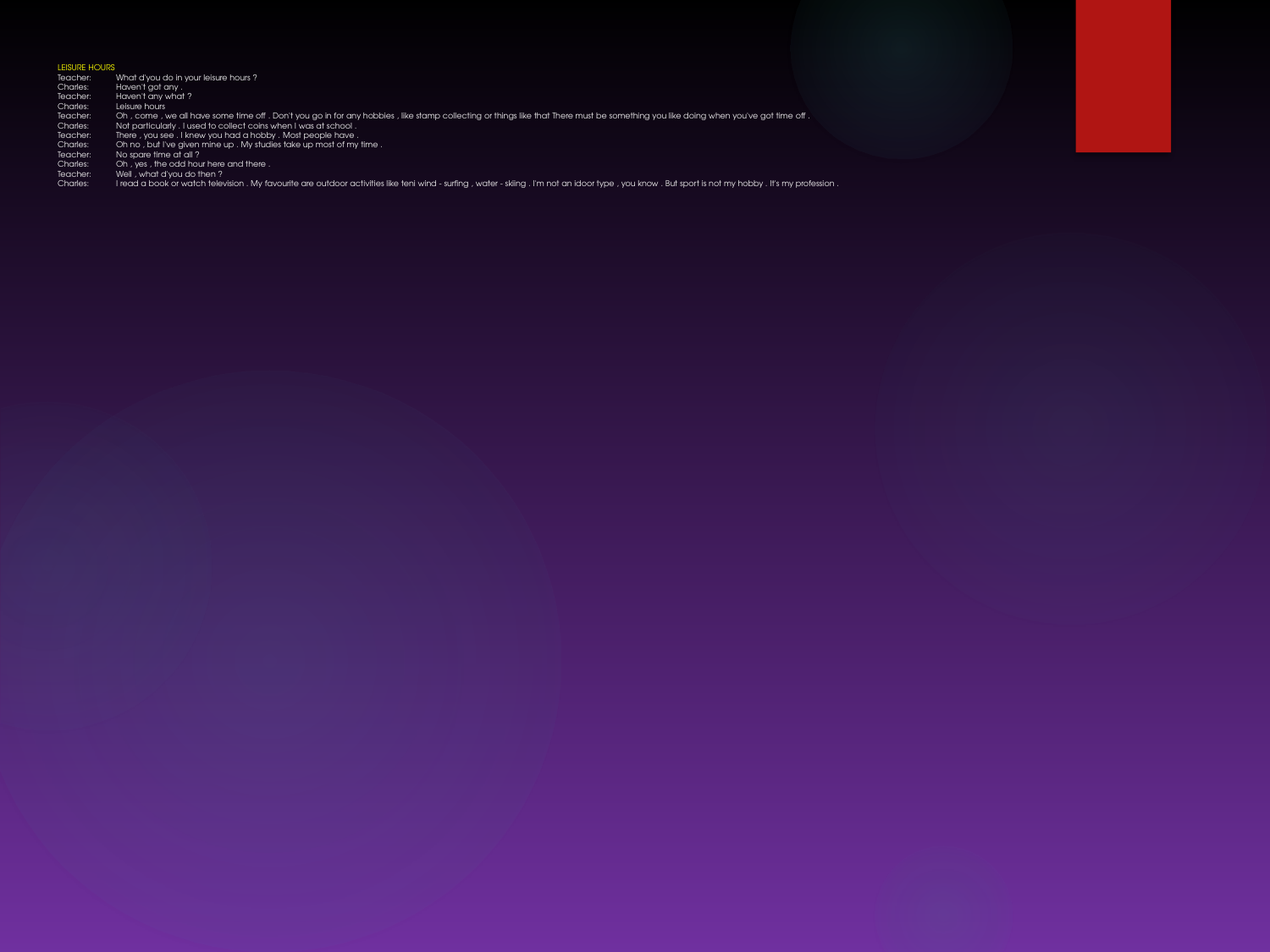

# LEISURE HOURS Teacher:	What d'you do in your leisure hours ? Charles:	Haven't got any . Teacher:	Haven't any what ? Charles:	Leisure hours Teacher:	Oh , come , we all have some time off . Don't you go in for any hobbies , like stamp collecting or things like that There must be something you like doing when you've got time off . Charles:	Not particularly . I used to collect coins when I was at school . Teacher:	There , you see . I knew you had a hobby . Most people have . Charles:	Oh no , but I've given mine up . My studies take up most of my time . Teacher:	No spare time at all ? Charles:	Oh , yes , the odd hour here and there . Teacher:	Well , what d'you do then ? Charles:	I read a book or watch television . My favourite are outdoor activities like teni wind - surfing , water - skiing . I'm not an idoor type , you know . But sport is not my hobby . It's my profession .